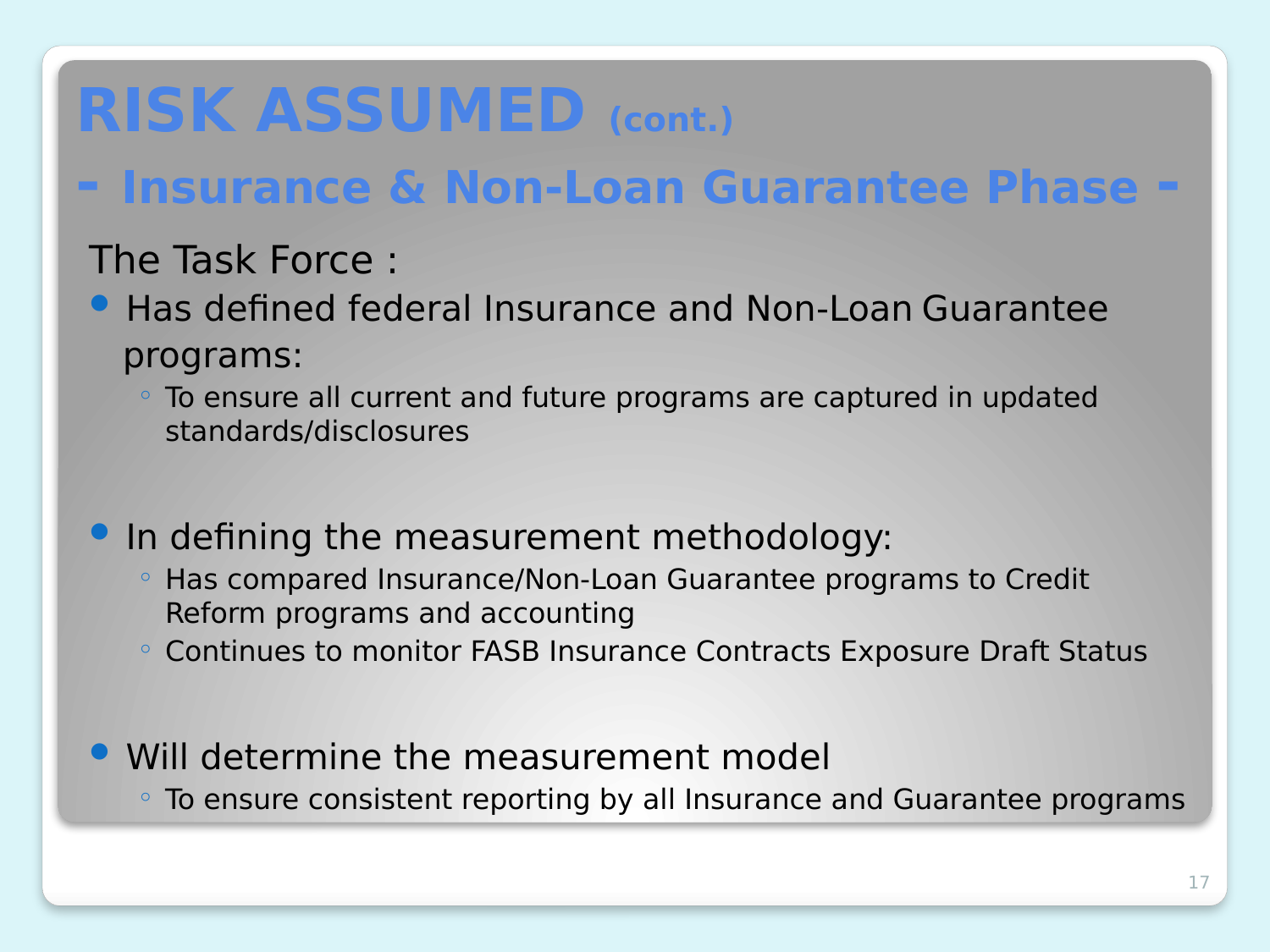

# RISK ASSUMED (cont.) - Insurance & Non-Loan Guarantee Phase -
The Task Force :
Has defined federal Insurance and Non-Loan Guarantee
   programs:
To ensure all current and future programs are captured in updated standards/disclosures

In defining the measurement methodology:
Has compared Insurance/Non-Loan Guarantee programs to Credit Reform programs and accounting
Continues to monitor FASB Insurance Contracts Exposure Draft Status

Will determine the measurement model
To ensure consistent reporting by all Insurance and Guarantee programs
17